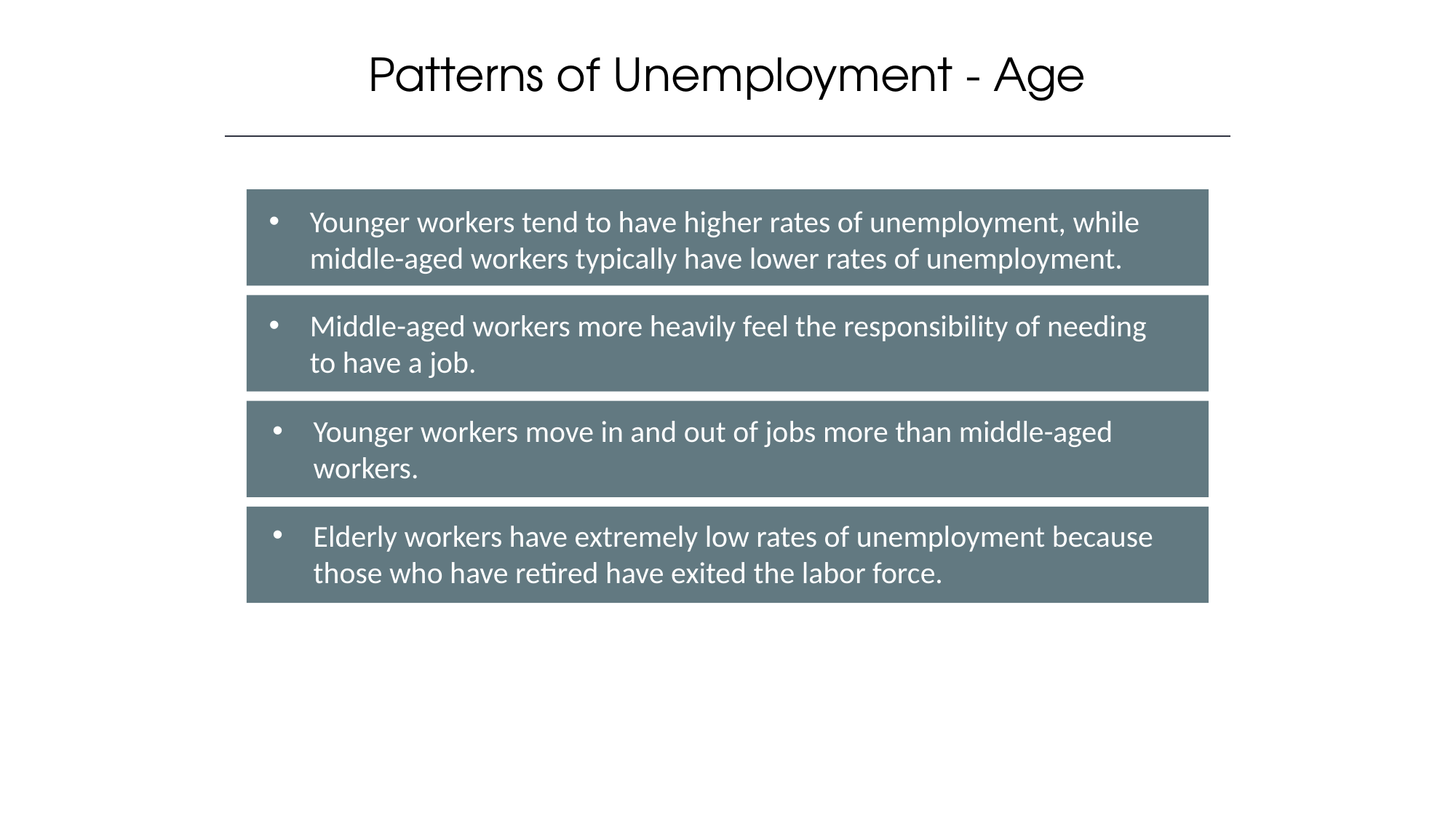

Patterns of Unemployment - Age
HAWKES LEARNING

Younger workers tend to have higher rates of unemployment, while middle-aged workers typically have lower rates of unemployment.

Middle-aged workers more heavily feel the responsibility of needing to have a job.

Younger workers move in and out of jobs more than middle-aged workers.

Elderly workers have extremely low rates of unemployment because those who have retired have exited the labor force.